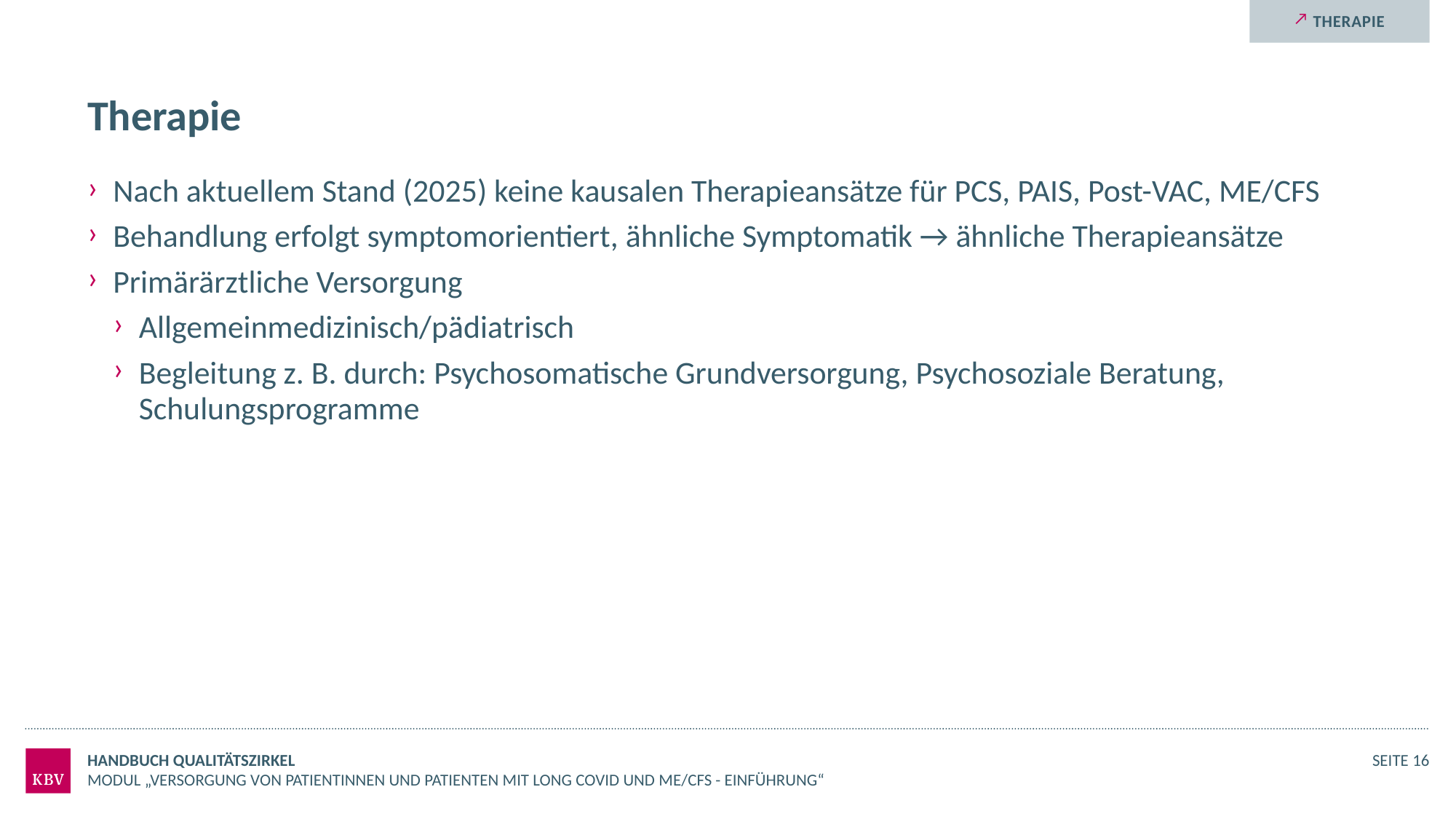

Therapie
# Therapie
Nach aktuellem Stand (2025) keine kausalen Therapieansätze für PCS, PAIS, Post-VAC, ME/CFS
Behandlung erfolgt symptomorientiert, ähnliche Symptomatik → ähnliche Therapieansätze
Primärärztliche Versorgung
Allgemeinmedizinisch/pädiatrisch
Begleitung z. B. durch: Psychosomatische Grundversorgung, Psychosoziale Beratung, Schulungsprogramme

Handbuch Qualitätszirkel
Seite 16
Modul „Versorgung von Patientinnen und Patienten mit Long COVID und ME/CFS - Einführung“